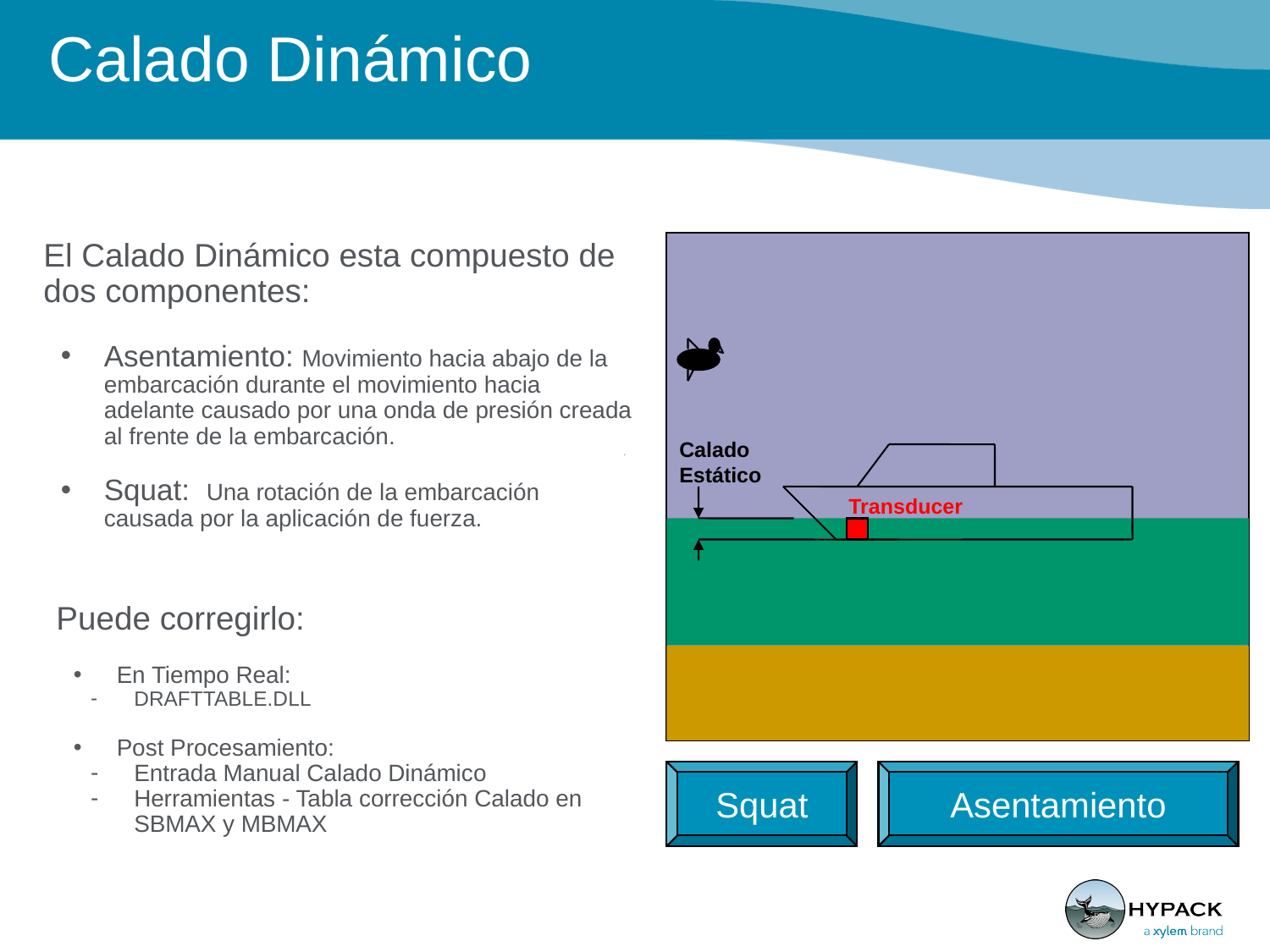

# Calado Dinámico
El Calado Dinámico esta compuesto de dos componentes:

Asentamiento: Movimiento hacia abajo de la embarcación durante el movimiento hacia adelante causado por una onda de presión creada al frente de la embarcación.

Squat:  Una rotación de la embarcación causada por la aplicación de fuerza.

Puede corregirlo:

En Tiempo Real:
DRAFTTABLE.DLL

Post Procesamiento:
Entrada Manual Calado Dinámico
Herramientas - Tabla corrección Calado en SBMAX y MBMAX

Calado Estático

Transducer

Squat
Asentamiento